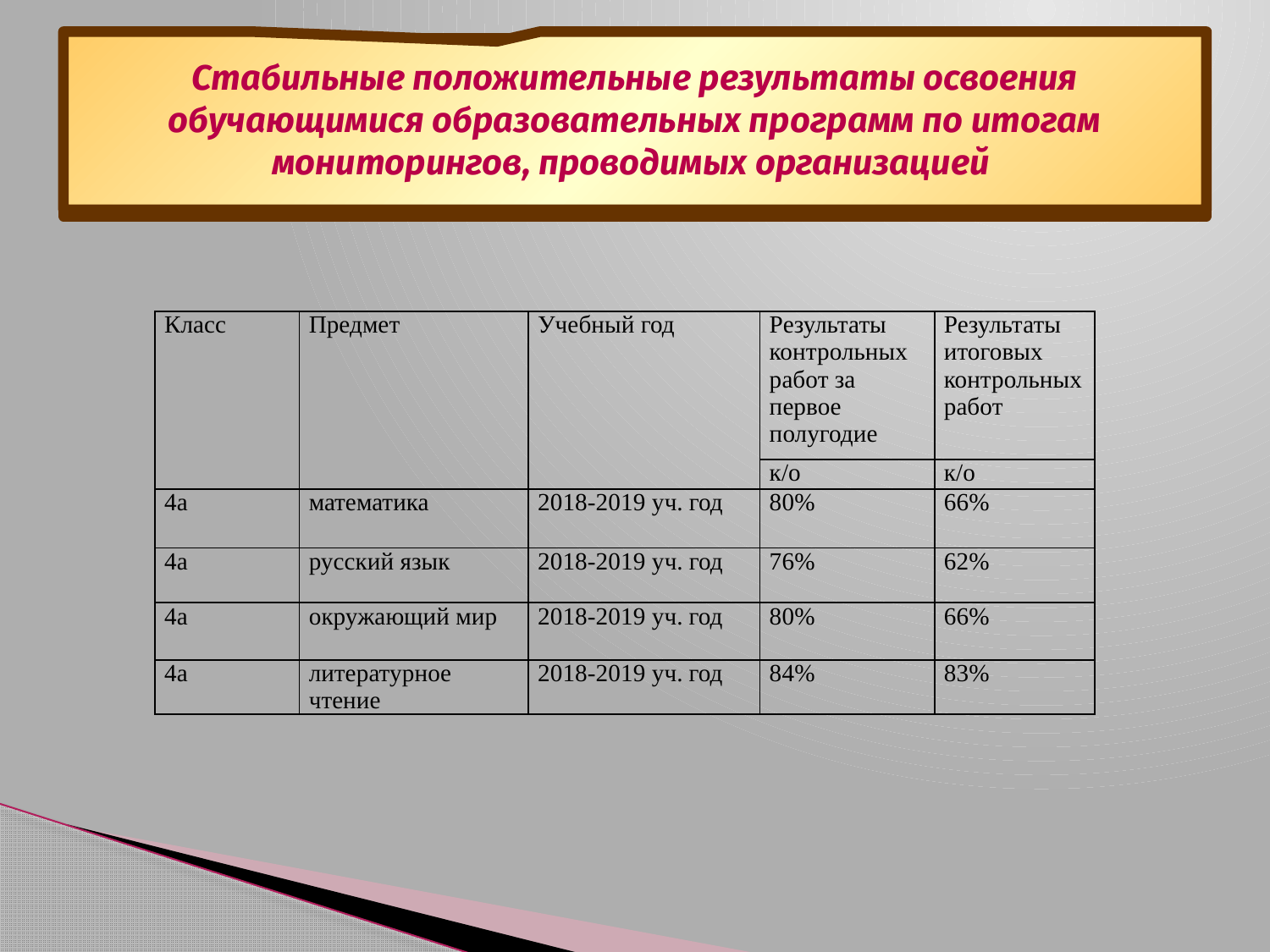

Стабильные положительные результаты освоения обучающимися образовательных программ по итогам мониторингов, проводимых организацией
# Стабильные положительные результаты освоения обучающимися образовательных программ по итогам мониторингов, проводимых организацией
| Класс | Предмет | Учебный год | Результаты контрольных работ за первое полугодие | Результаты итоговых контрольных работ |
| --- | --- | --- | --- | --- |
|  |  |  | к/о | к/о |
| 4а | математика | 2018-2019 уч. год | 80% | 66% |
| 4а | русский язык | 2018-2019 уч. год | 76% | 62% |
| 4а | окружающий мир | 2018-2019 уч. год | 80% | 66% |
| 4а | литературное чтение | 2018-2019 уч. год | 84% | 83% |